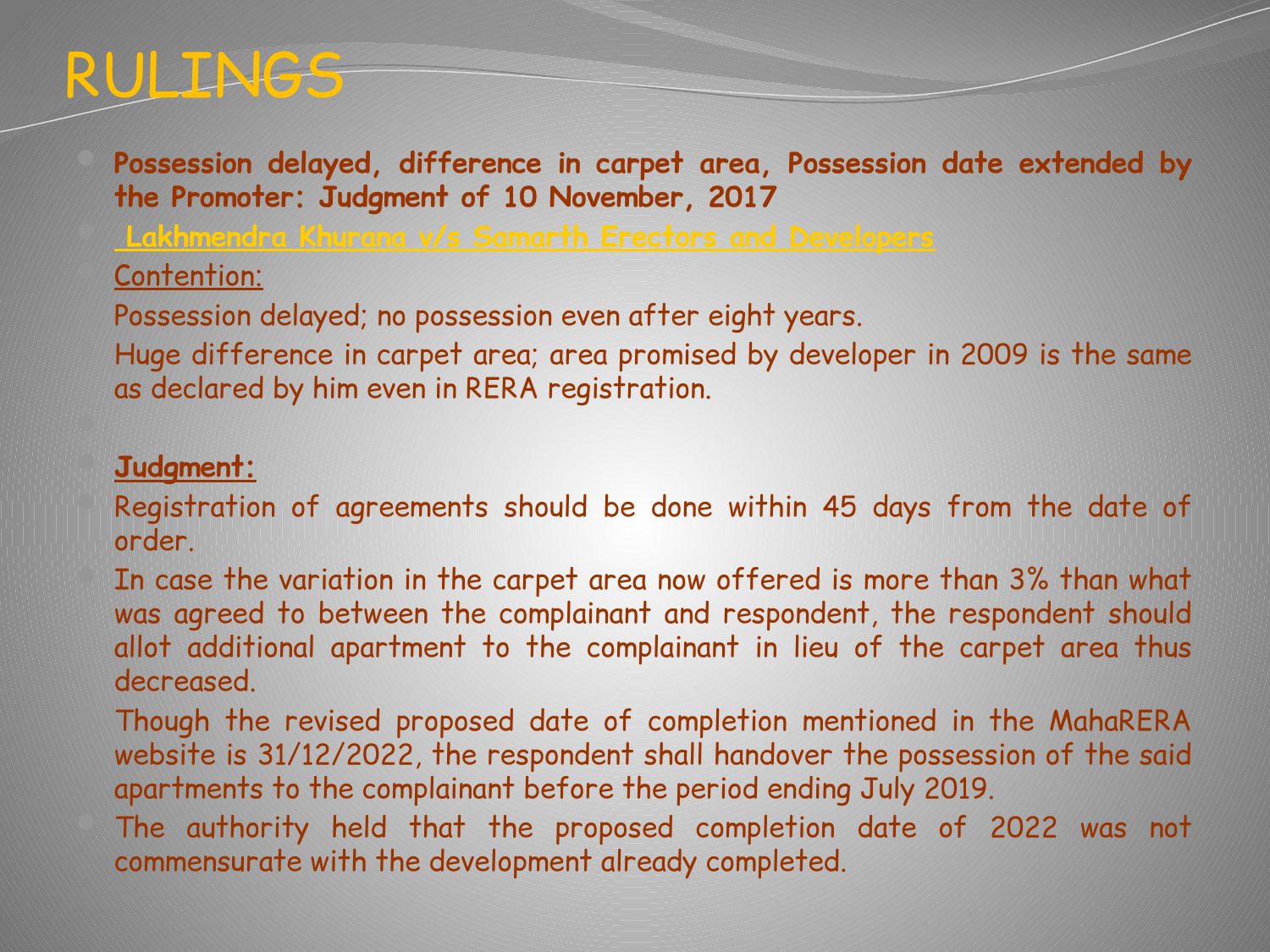

# RULINGS

Possession delayed, difference in carpet area, Possession date extended by the Promoter: Judgment of 10 November, 2017
 Lakhmendra Khurana v/s Samarth Erectors and Developers
Contention:
Possession delayed; no possession even after eight years.
Huge difference in carpet area; area promised by developer in 2009 is the same as declared by him even in RERA registration.

Judgment:
Registration of agreements should be done within 45 days from the date of order.
In case the variation in the carpet area now offered is more than 3% than what was agreed to between the complainant and respondent, the respondent should allot additional apartment to the complainant in lieu of the carpet area thus decreased.
Though the revised proposed date of completion mentioned in the MahaRERA website is 31/12/2022, the respondent shall handover the possession of the said apartments to the complainant before the period ending July 2019.
The authority held that the proposed completion date of 2022 was not commensurate with the development already completed.